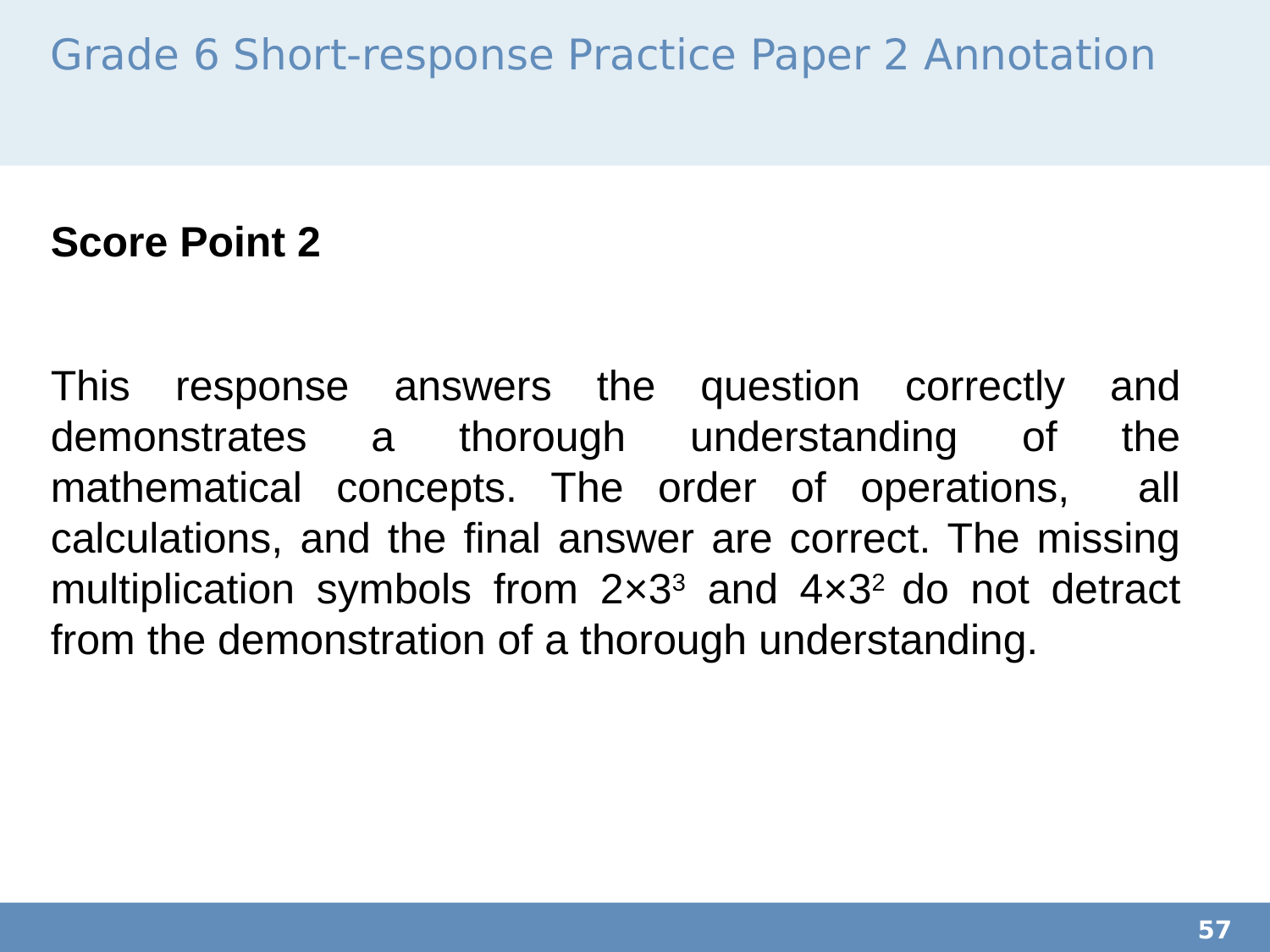

# Grade 6 Short-response Practice Paper 2 Annotation
Score Point 2

This response answers the question correctly and demonstrates a thorough understanding of the mathematical concepts. The order of operations,  all calculations, and the final answer are correct. The missing multiplication symbols from 2×33 and 4×32 do not detract from the demonstration of a thorough understanding.
57